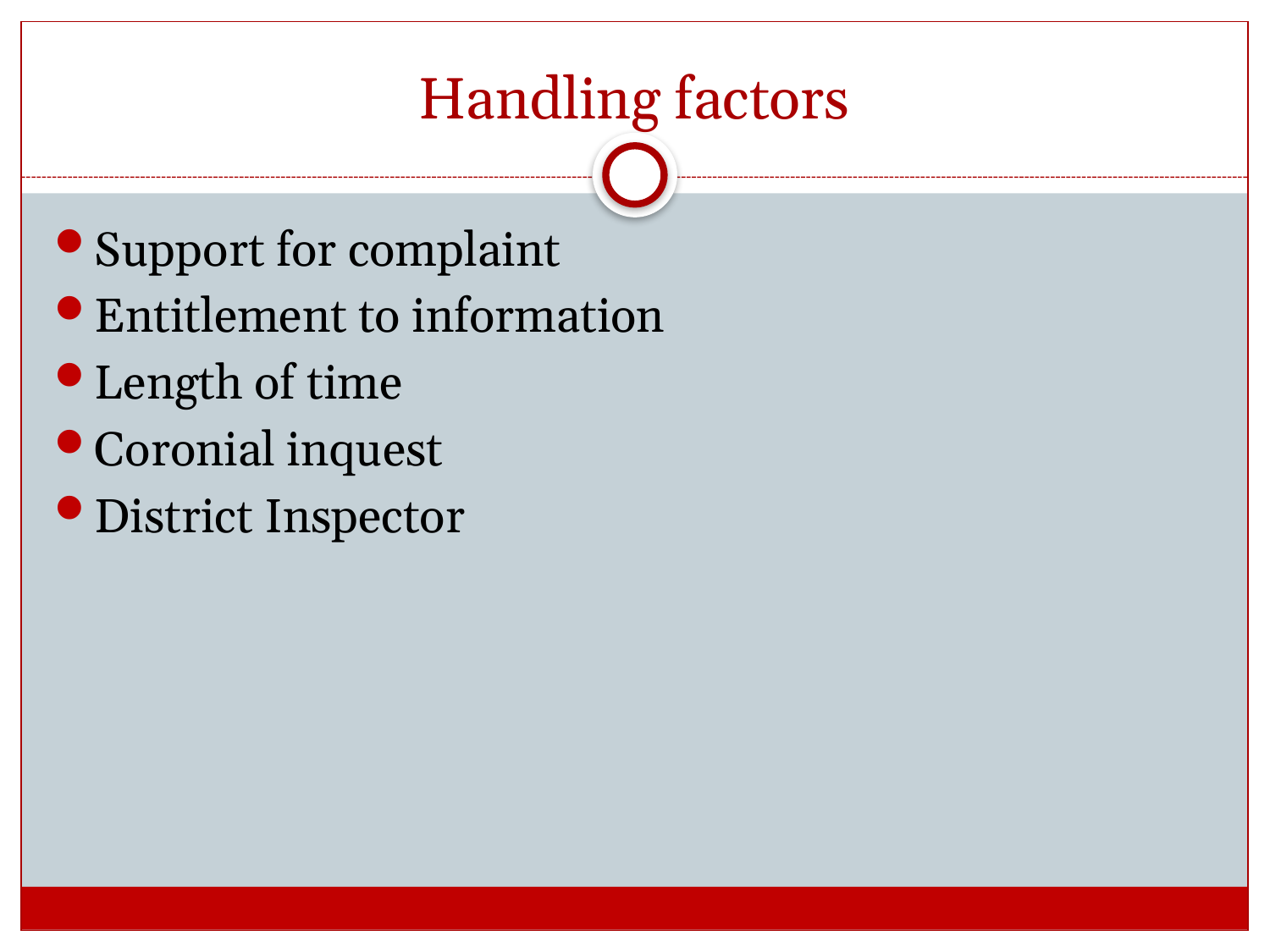

# Handling factors
Support for complaint
Entitlement to information
Length of time
Coronial inquest
District Inspector